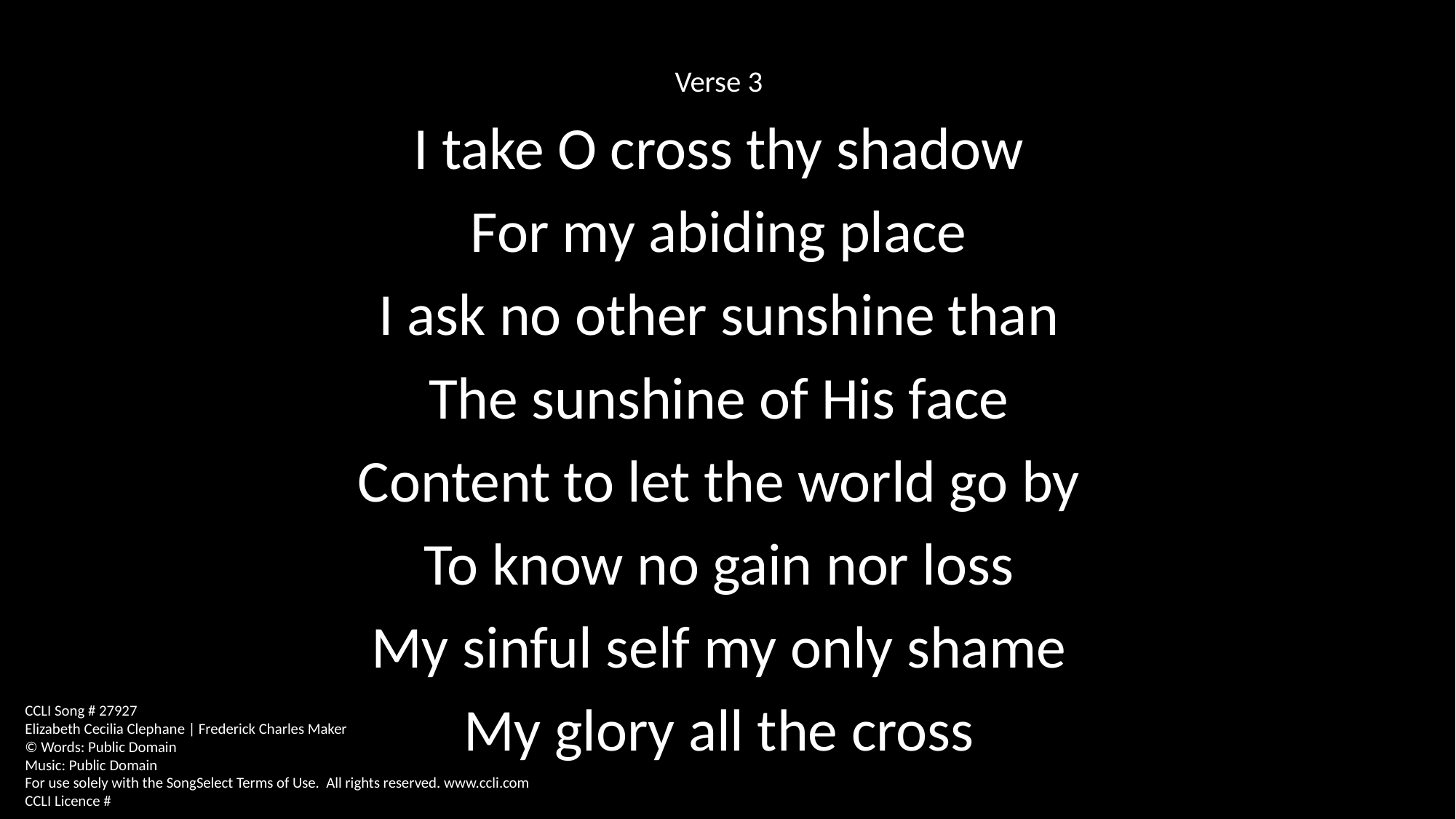

Verse 3
I take O cross thy shadow
For my abiding place
I ask no other sunshine than
The sunshine of His face
Content to let the world go by
To know no gain nor loss
My sinful self my only shame
My glory all the cross

CCLI Song # 27927
Elizabeth Cecilia Clephane | Frederick Charles Maker
© Words: Public Domain
Music: Public Domain
For use solely with the SongSelect Terms of Use.  All rights reserved. www.ccli.com
CCLI Licence #